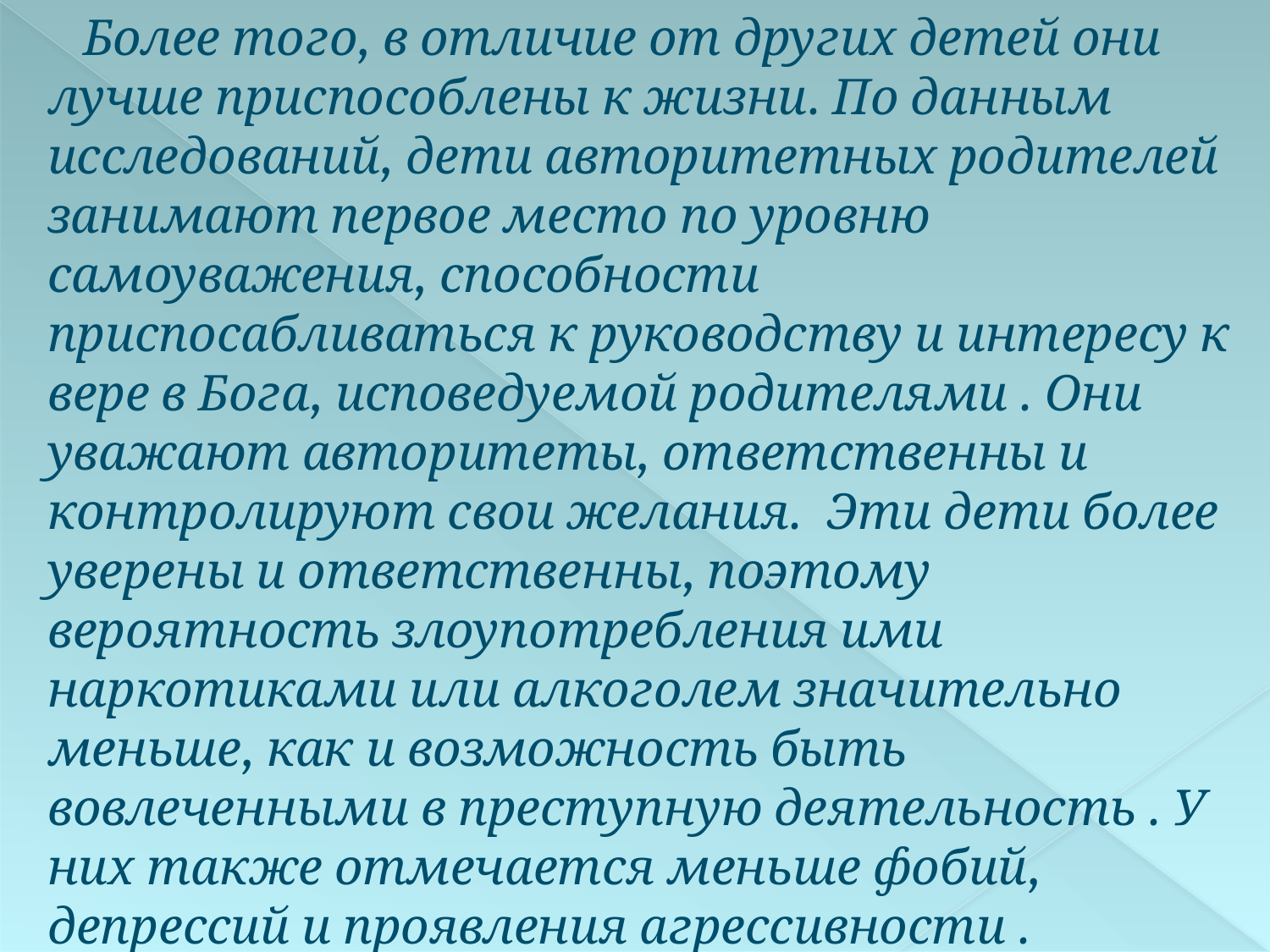

Более того, в отличие от других детей они лучше приспособлены к жизни. По данным исследований, дети авторитетных родителей занимают первое место по уровню самоуважения, способности приспосабливаться к руководству и интересу к вере в Бога, исповедуемой родителями . Они уважают авторитеты, ответственны и контролируют свои желания.  Эти дети более уверены и ответственны, поэтому вероятность злоупотребления ими наркотиками или алкоголем значительно меньше, как и возможность быть вовлеченными в преступную деятельность . У них также отмечается меньше фобий, депрессий и проявления агрессивности .